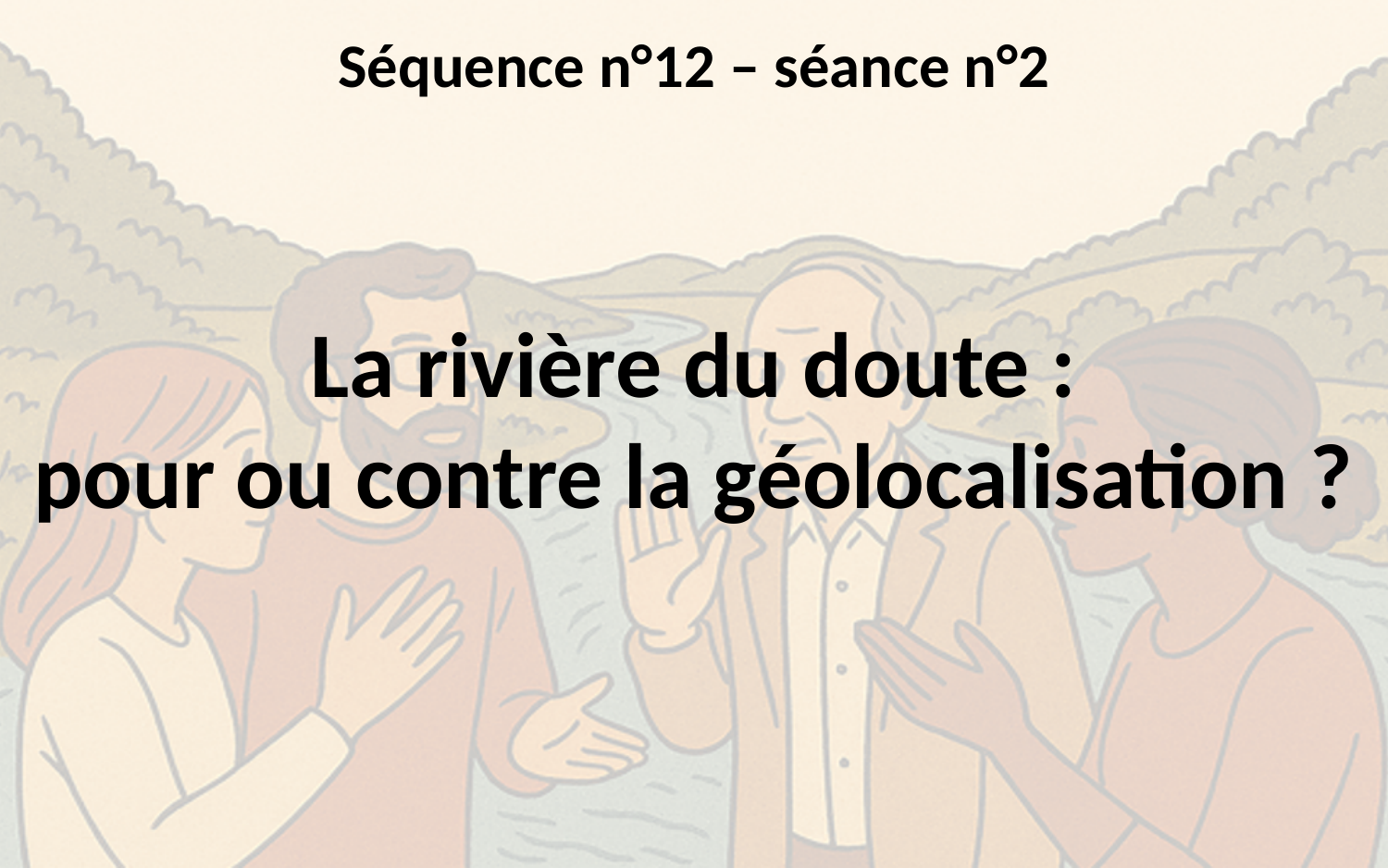

Séquence n°12 – séance n°2
La rivière du doute :
pour ou contre la géolocalisation ?